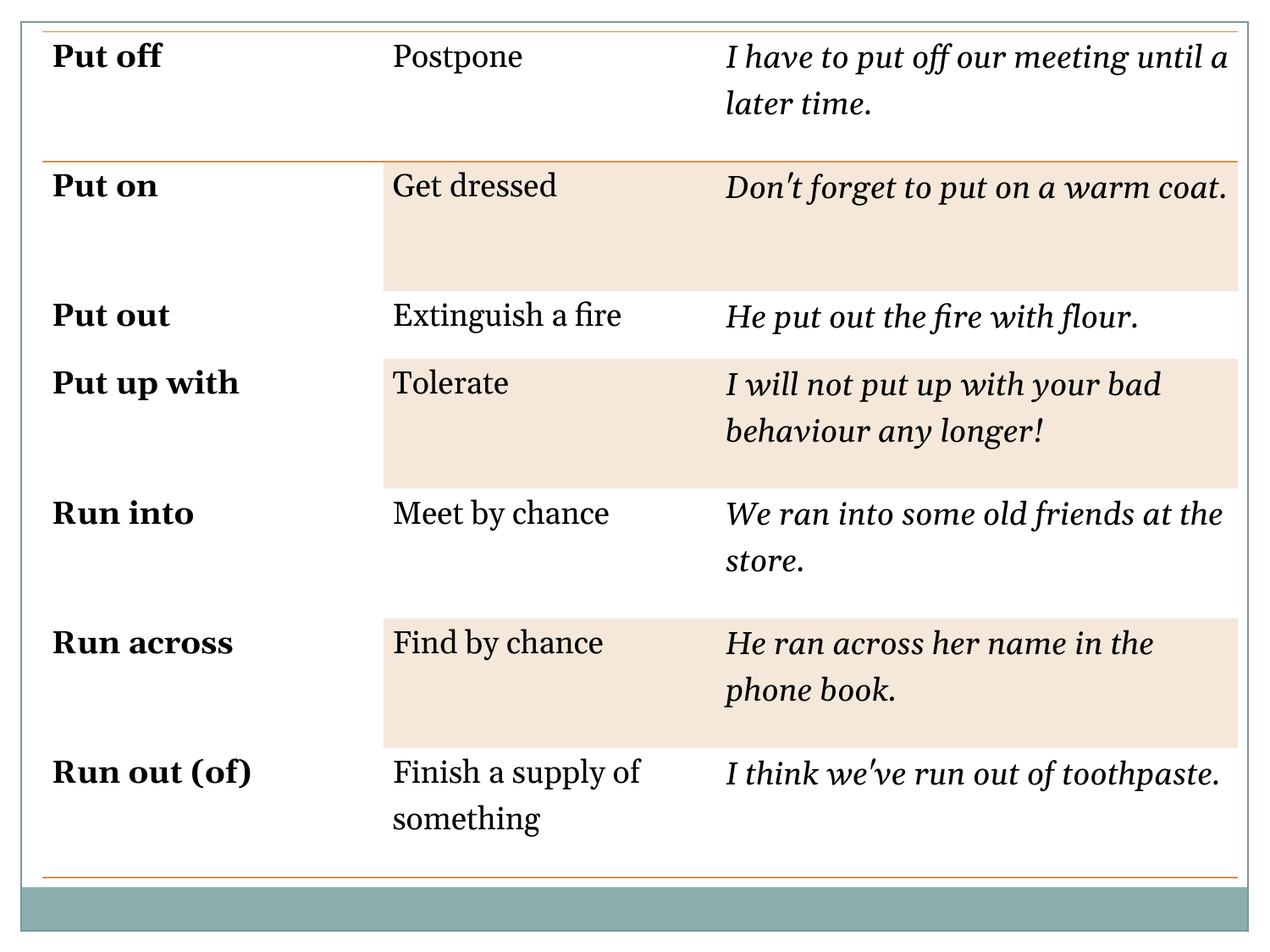

| Put off | Postpone | I have to put off our meeting until a later time. |
| --- | --- | --- |
| Put on | Get dressed | Don't forget to put on a warm coat. |
| Put out | Extinguish a fire | He put out the fire with flour. |
| Put up with | Tolerate | I will not put up with your bad behaviour any longer! |
| Run into | Meet by chance | We ran into some old friends at the store. |
| Run across | Find by chance | He ran across her name in the phone book. |
| Run out (of) | Finish a supply of something | I think we've run out of toothpaste. |